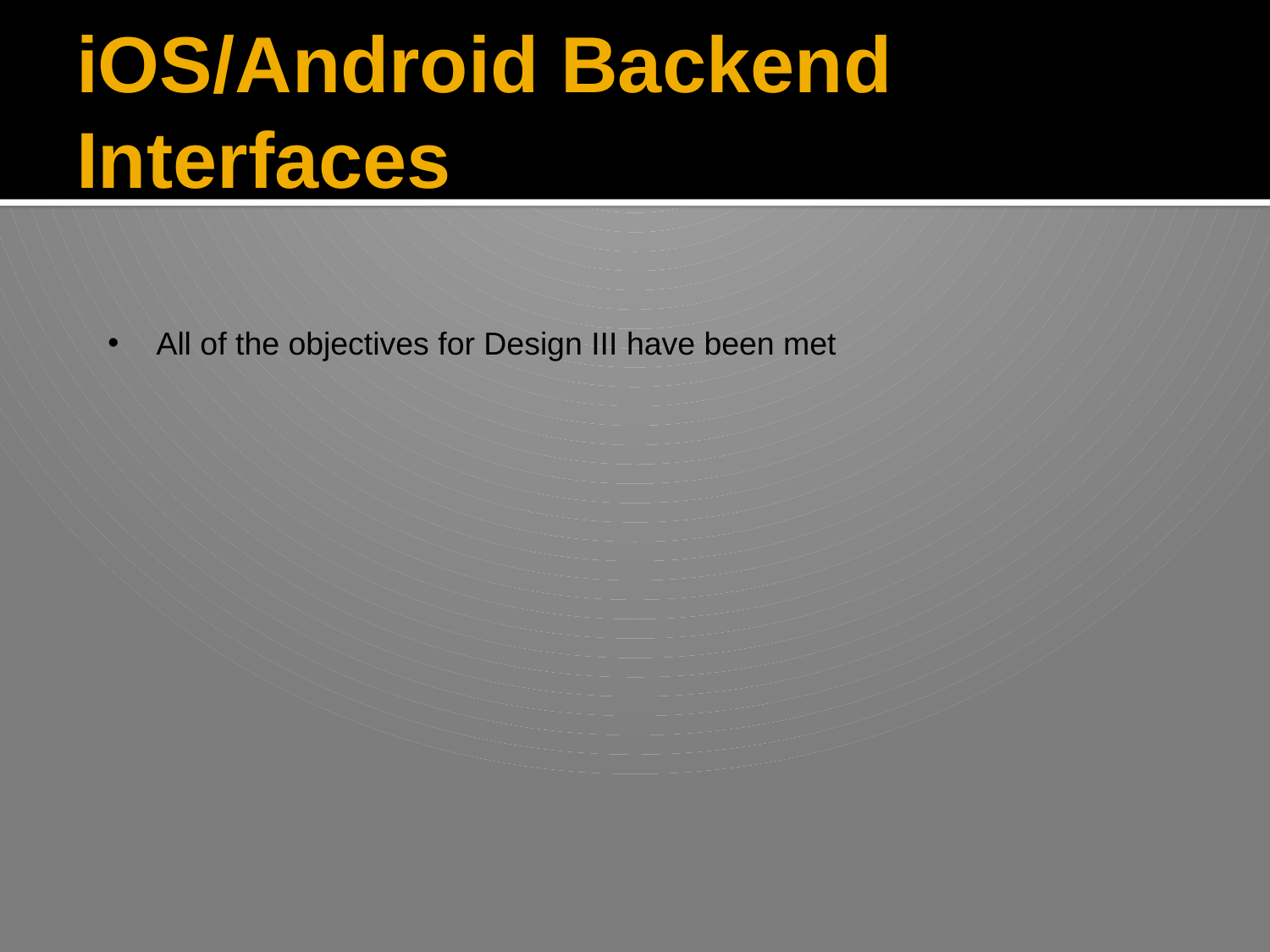

# iOS/Android Backend Interfaces
 All of the objectives for Design III have been met